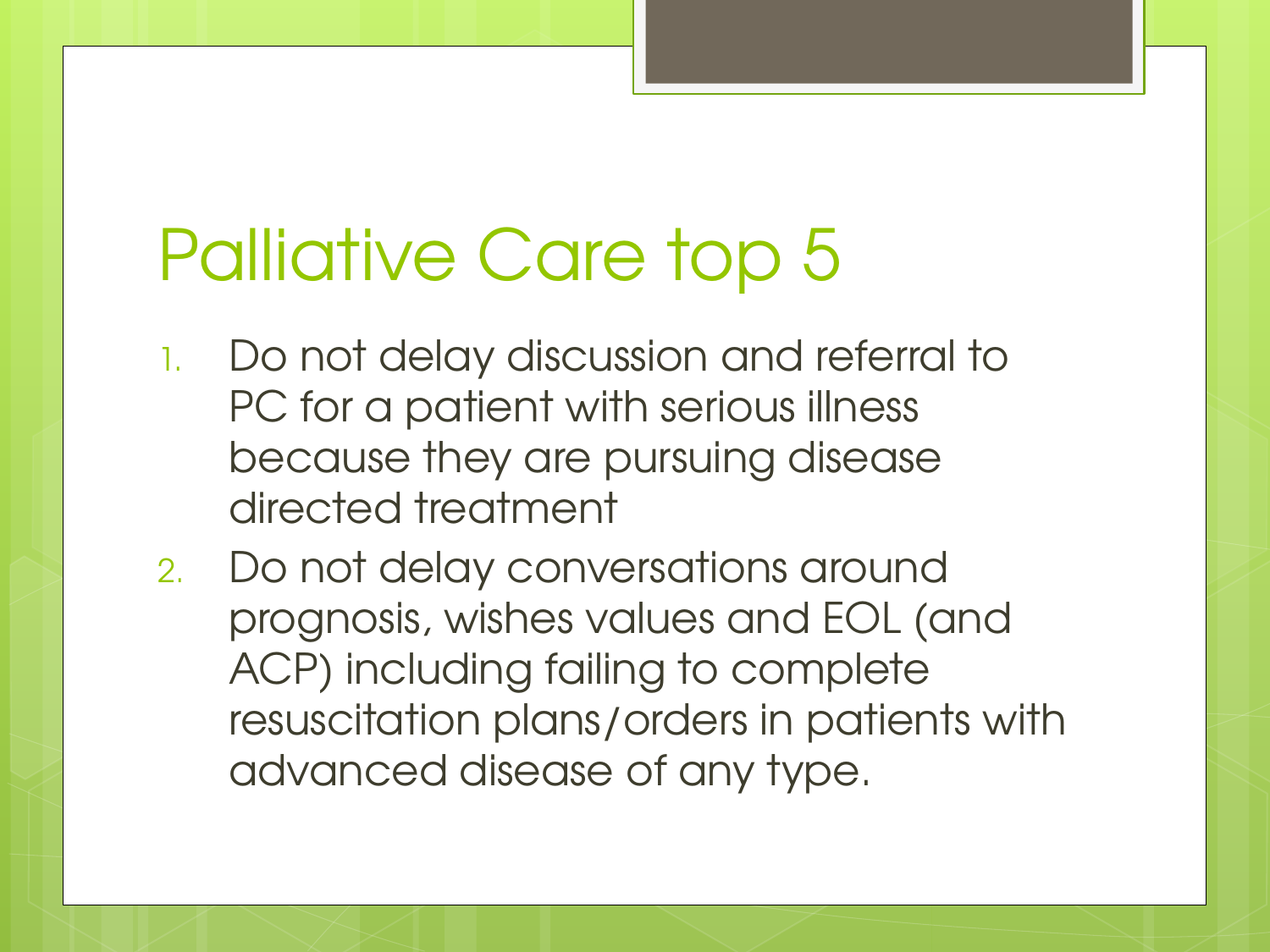

# Palliative Care top 5
Do not delay discussion and referral to PC for a patient with serious illness because they are pursuing disease directed treatment
Do not delay conversations around prognosis, wishes values and EOL (and ACP) including failing to complete resuscitation plans/orders in patients with advanced disease of any type.